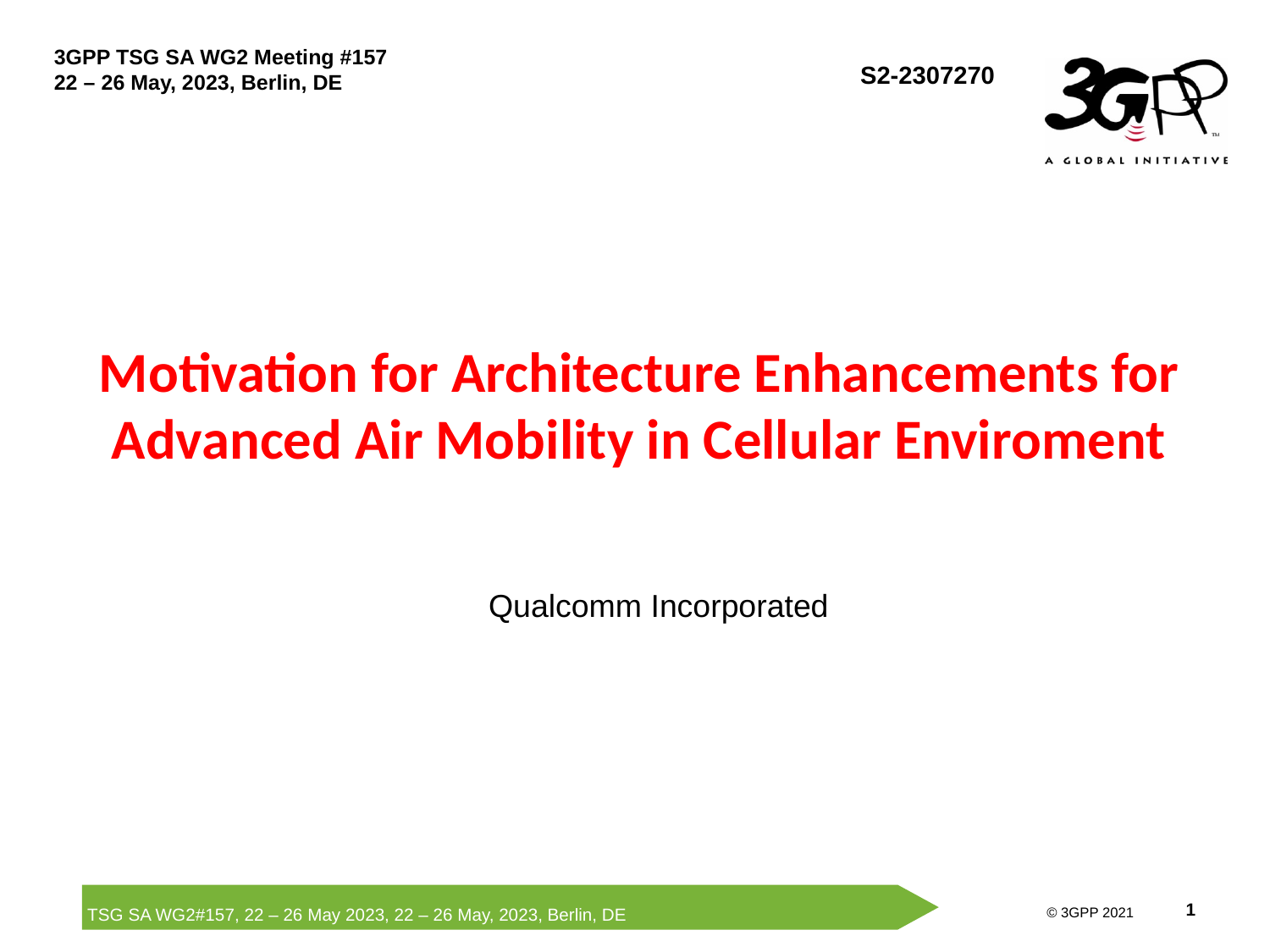

S2-2307270
# Motivation for Architecture Enhancements for Advanced Air Mobility in Cellular Enviroment
Qualcomm Incorporated